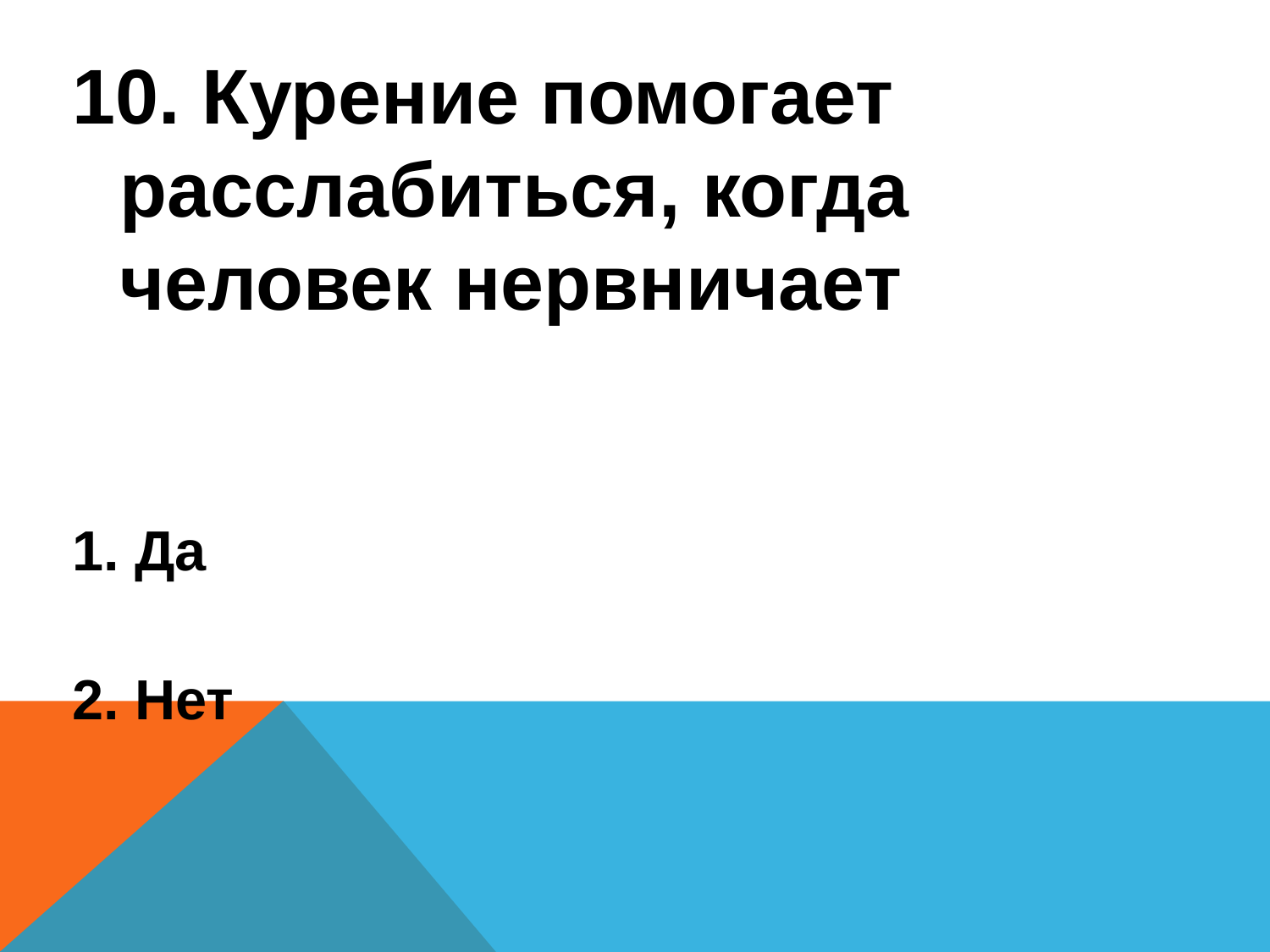

10. Курение помогает расслабиться, когда человек нервничает

1. Да
2. Нет

#